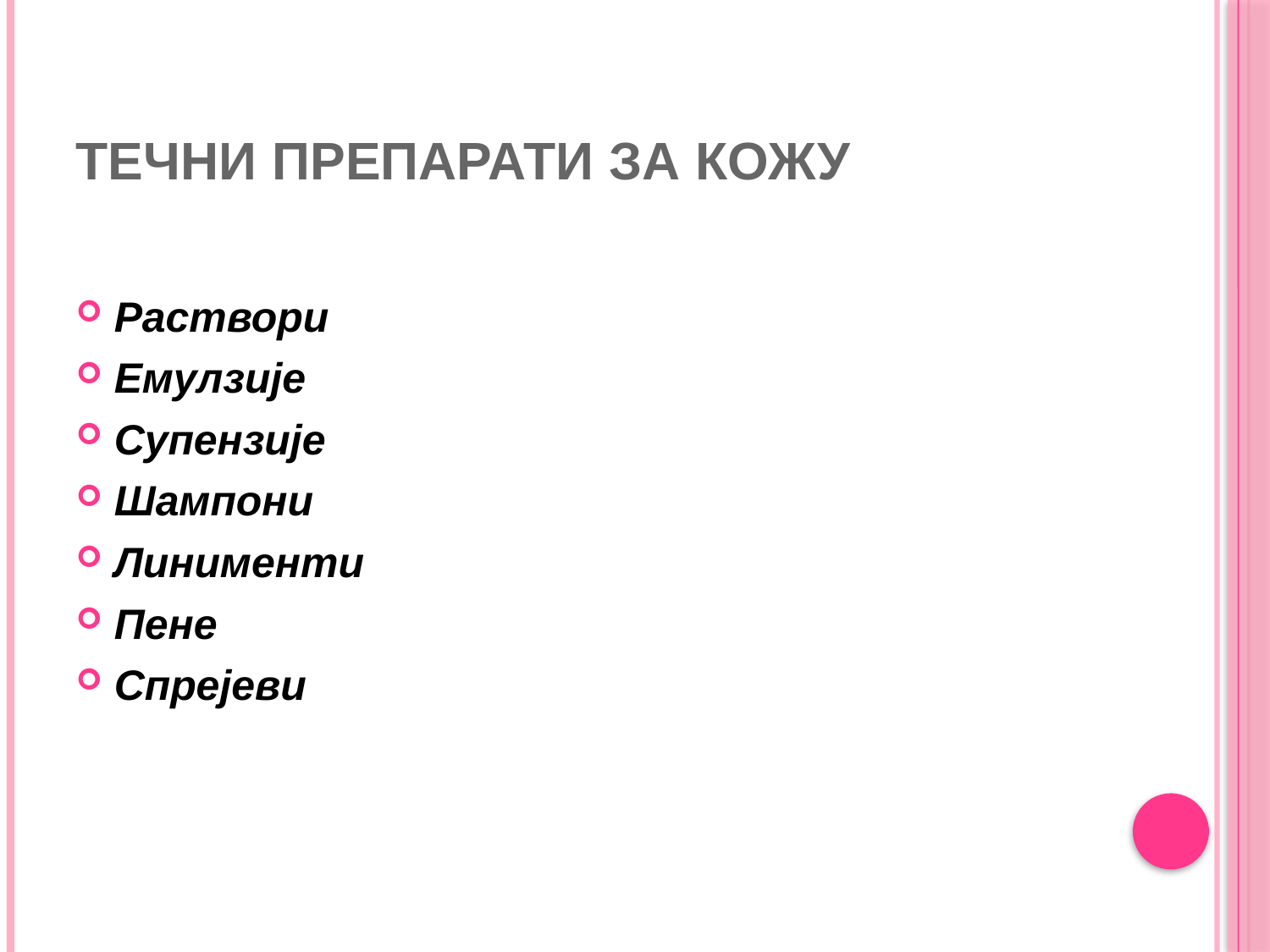

# Течни препарати за кожу

Раствори
Емулзије
Супензије
Шампони
Линименти
Пене
Спрејеви